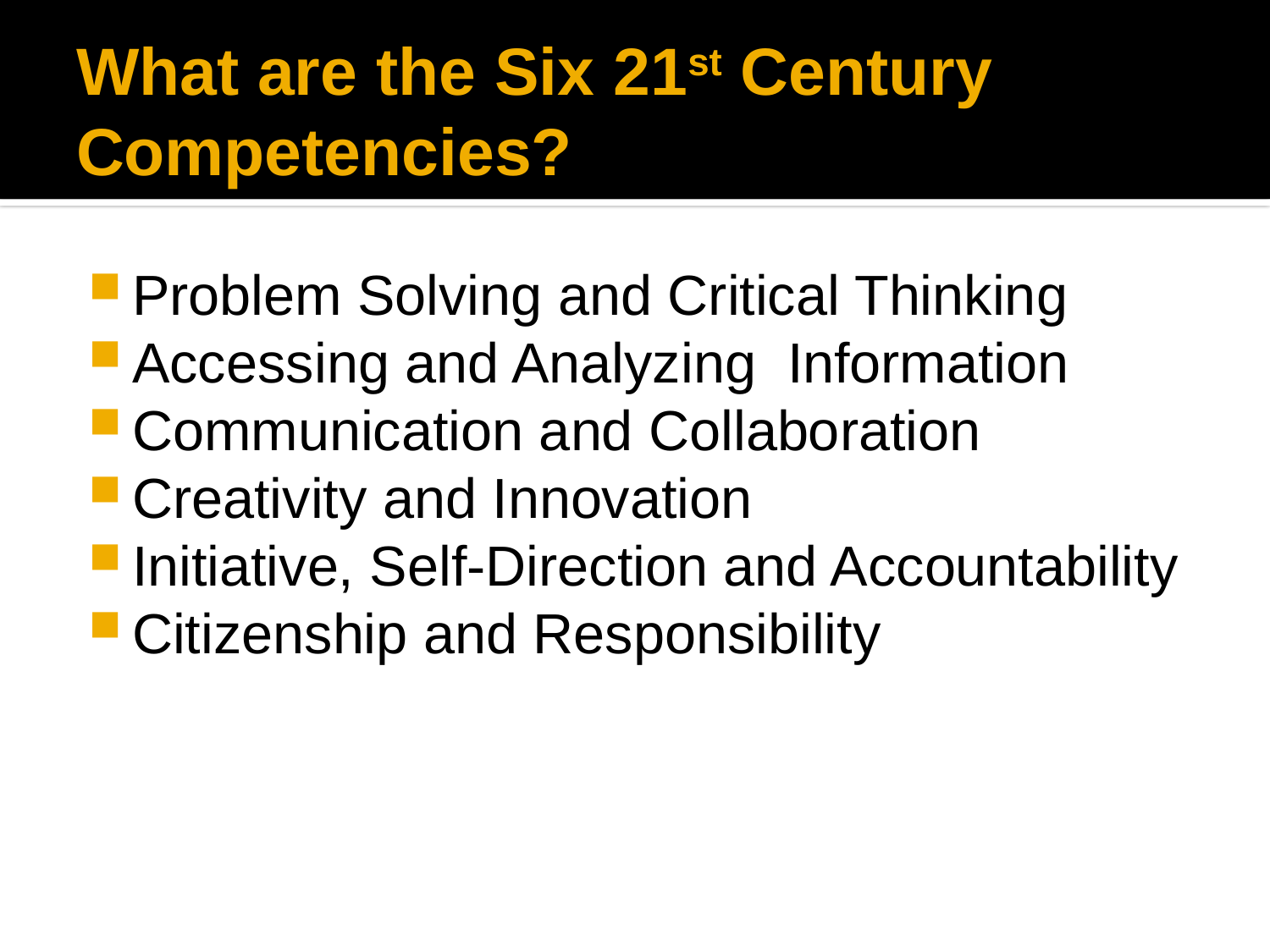

# What are the Six 21st Century Competencies?
Problem Solving and Critical Thinking
Accessing and Analyzing  Information
Communication and Collaboration
Creativity and Innovation
Initiative, Self-Direction and Accountability
Citizenship and Responsibility